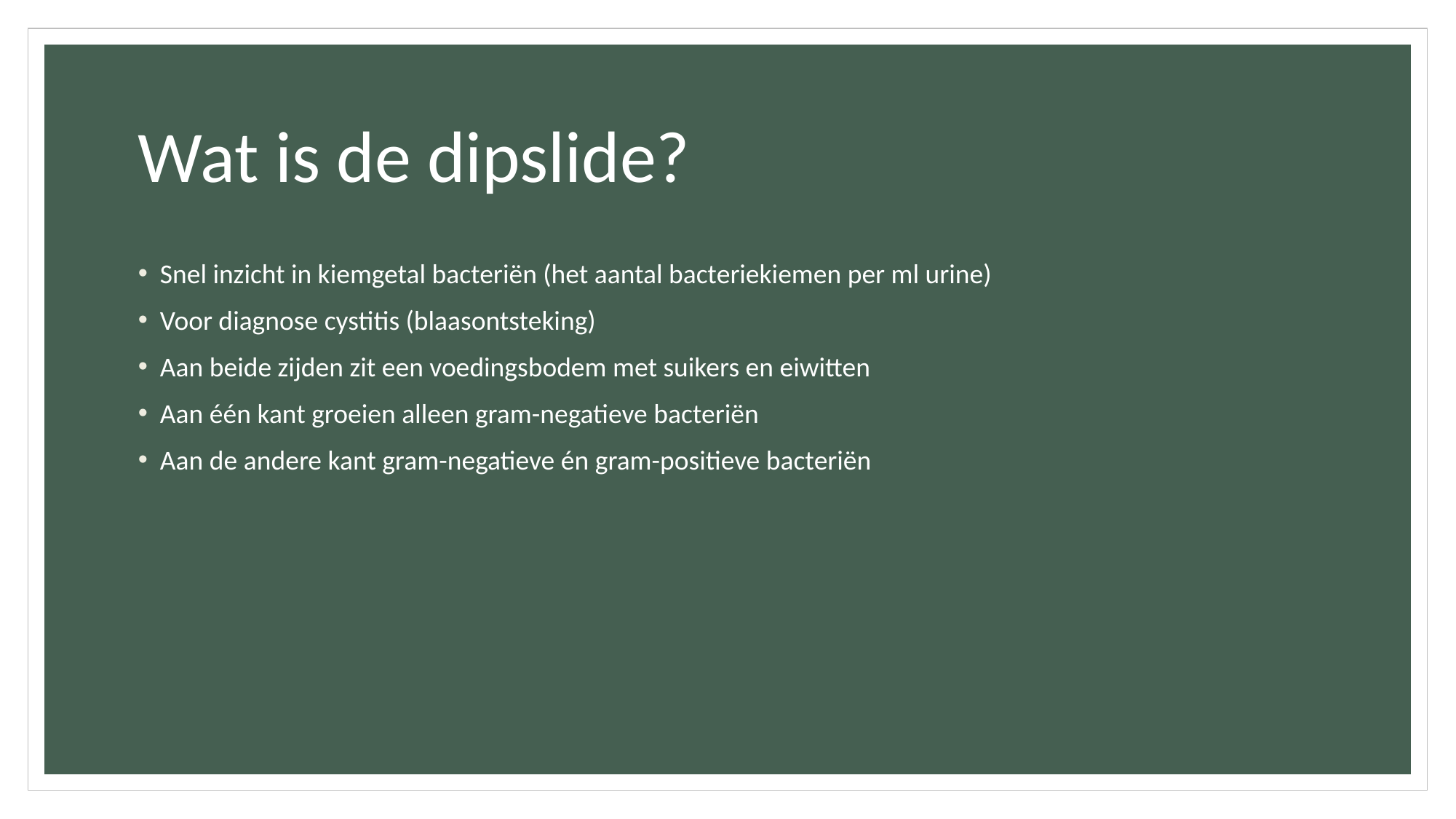

# Wat is de dipslide?
Snel inzicht in kiemgetal bacteriën (het aantal bacteriekiemen per ml urine)
Voor diagnose cystitis (blaasontsteking)
Aan beide zijden zit een voedingsbodem met suikers en eiwitten
Aan één kant groeien alleen gram-negatieve bacteriën
Aan de andere kant gram-negatieve én gram-positieve bacteriën